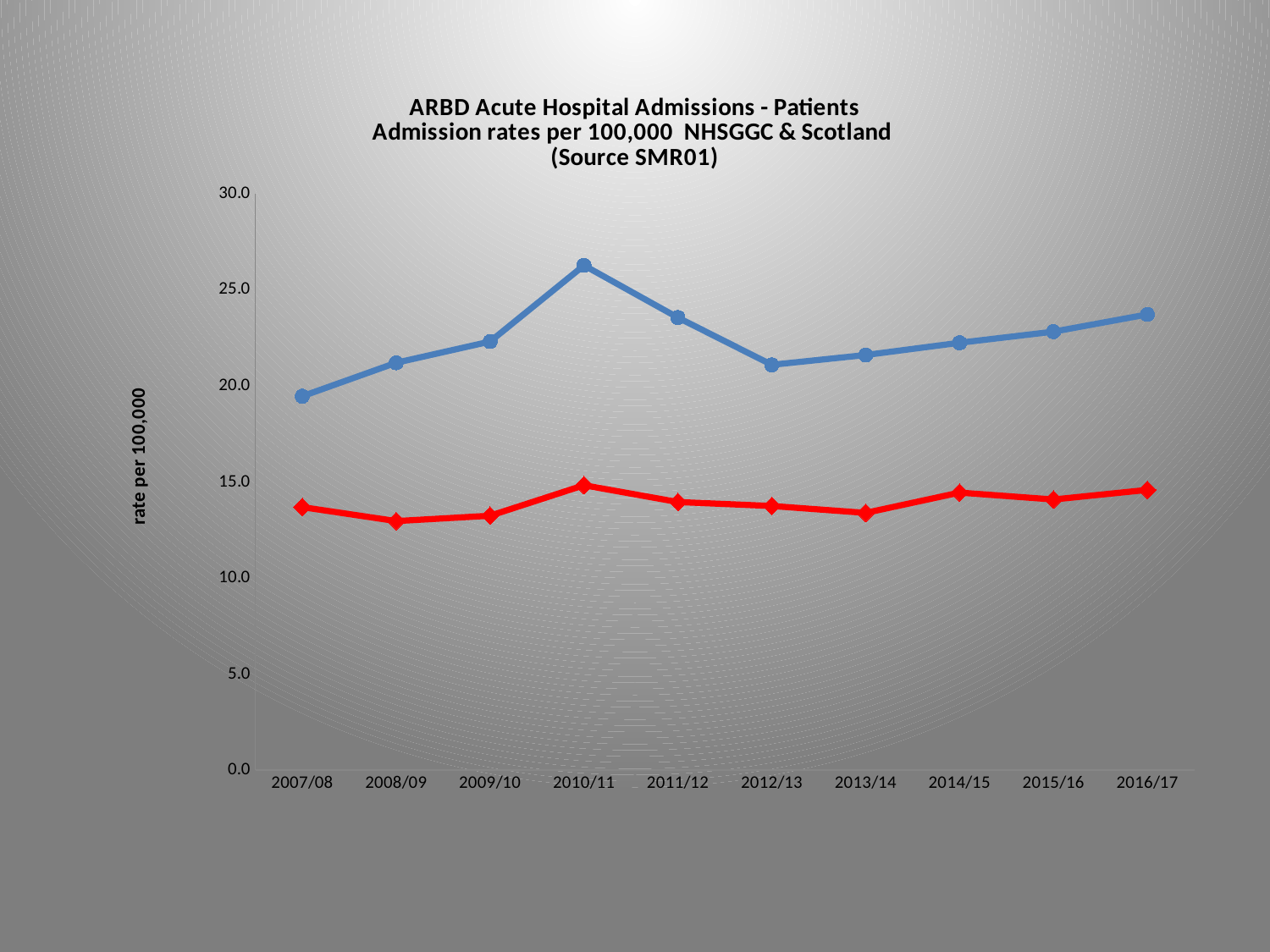

### Chart: ARBD Acute Hospital Admissions - Patients
Admission rates per 100,000  NHSGGC & Scotland
(Source SMR01)

| Category | GGC rate | Scotland rate |
|---|---|---|
| 2007/08 | 19.451351568139888 | 13.683475695596009 |
| 2008/09 | 21.192286007893127 | 12.957971062526008 |
| 2009/10 | 22.294768691774824 | 13.235341516386107 |
| 2010/11 | 26.255612756462845 | 14.820688955500032 |
| 2011/12 | 23.54305134687181 | 13.947792064516188 |
| 2012/13 | 21.085837102513704 | 13.74257357377083 |
| 2013/14 | 21.595095096661524 | 13.383396321688586 |
| 2014/15 | 22.232426513519187 | 14.437869664523083 |
| 2015/16 | 22.810948842576583 | 14.079119337803231 |
| 2016/17 | 23.707555045979372 | 14.578024631348002 |